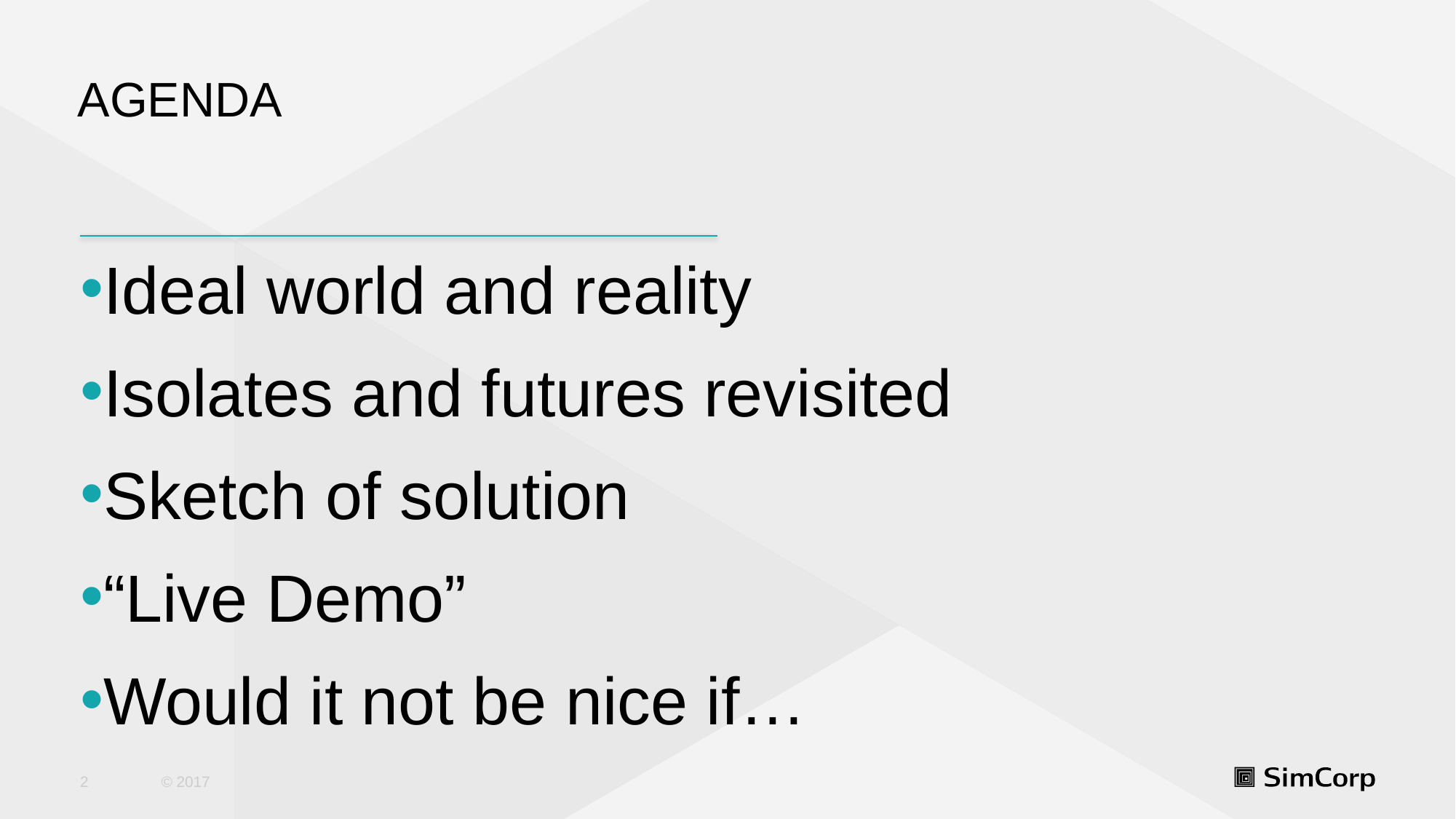

# Agenda

Ideal world and reality
Isolates and futures revisited
Sketch of solution
“Live Demo”
Would it not be nice if…

2